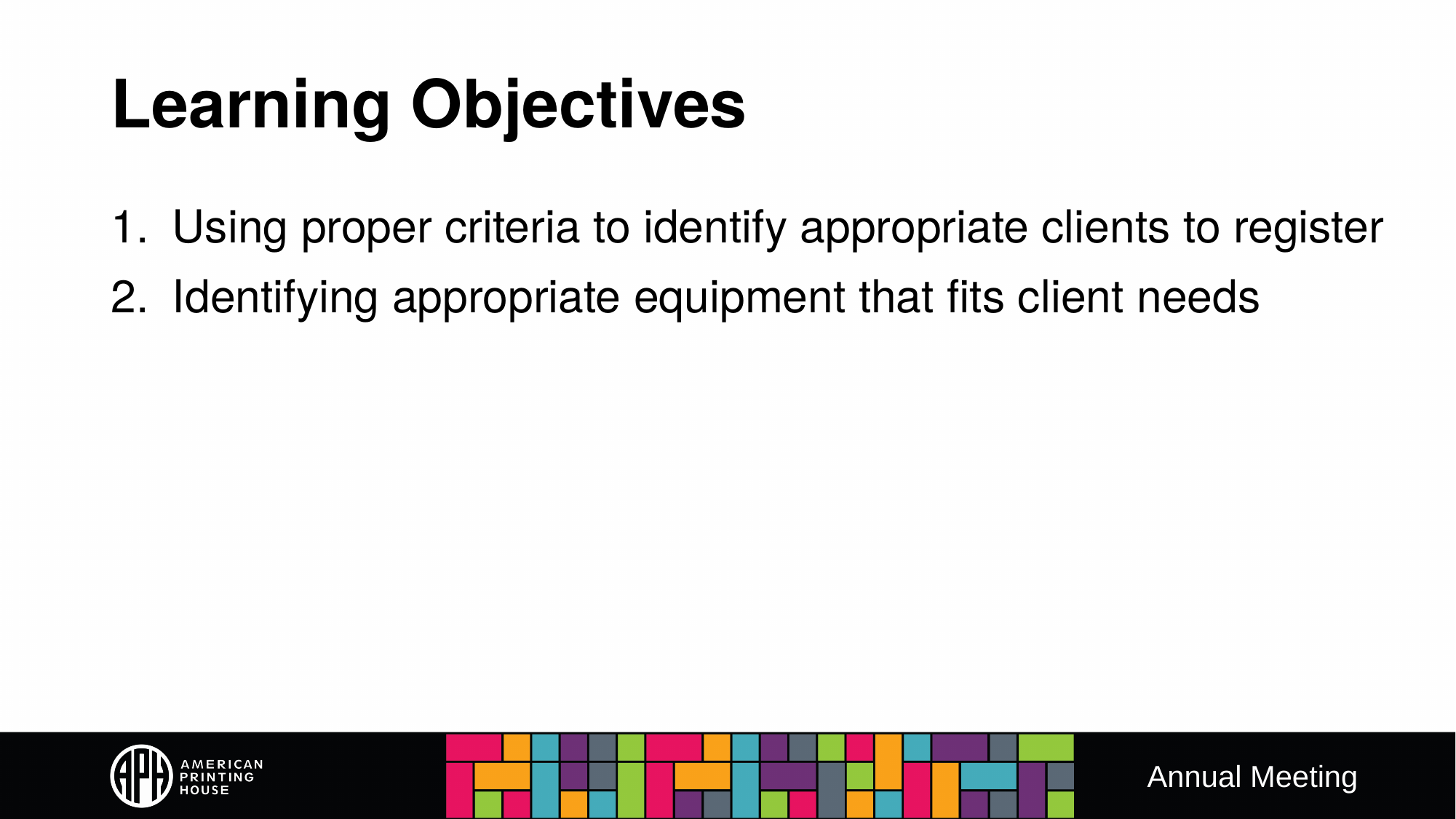

# Learning Objectives
Using proper criteria to identify appropriate clients to register
Identifying appropriate equipment that fits client needs